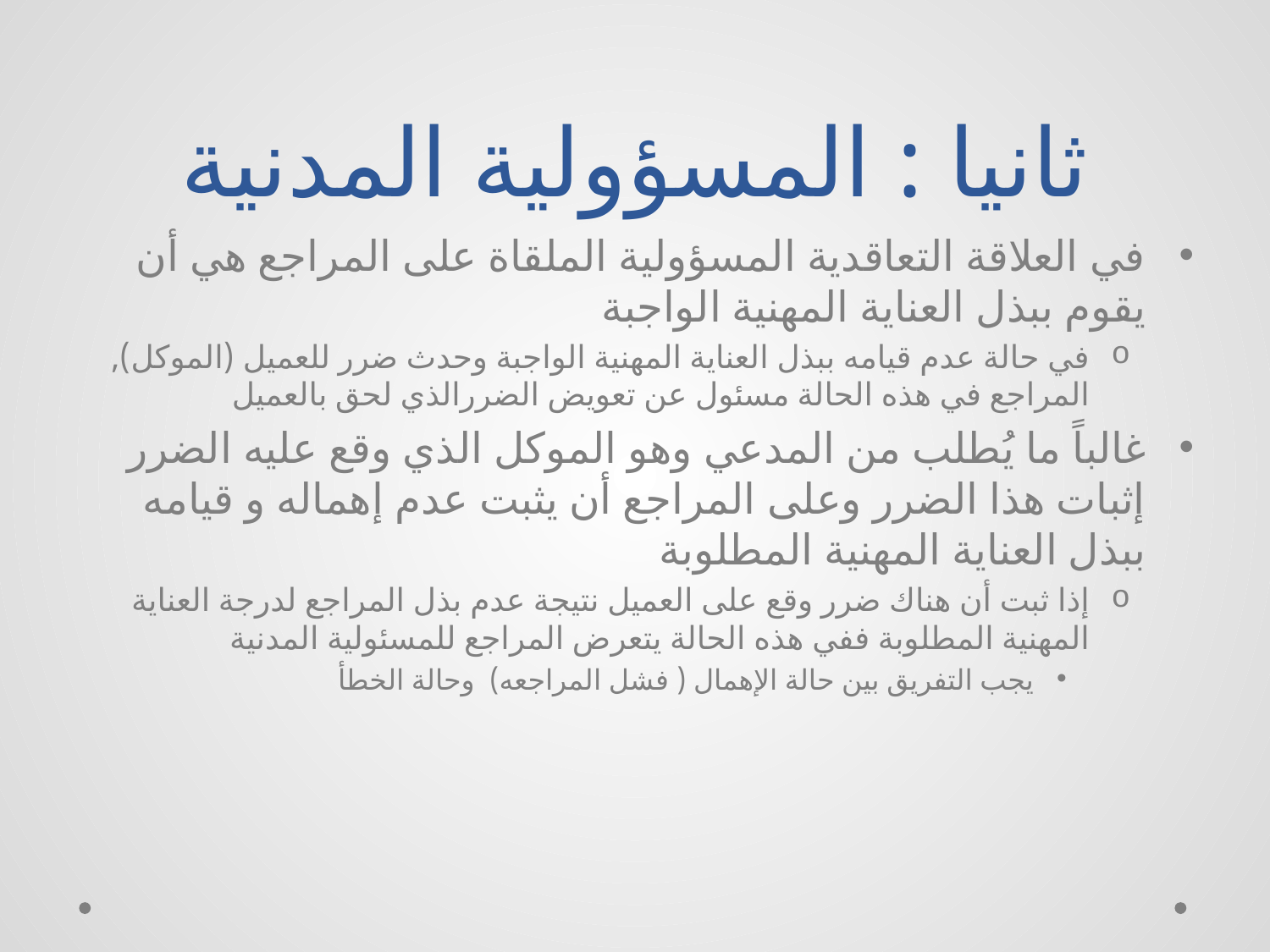

# ثانيا : المسؤولية المدنية
في العلاقة التعاقدية المسؤولية الملقاة على المراجع هي أن يقوم ببذل العناية المهنية الواجبة
في حالة عدم قيامه ببذل العناية المهنية الواجبة وحدث ضرر للعميل (الموكل), المراجع في هذه الحالة مسئول عن تعويض الضررالذي لحق بالعميل
غالباً ما يُطلب من المدعي وهو الموكل الذي وقع عليه الضرر إثبات هذا الضرر وعلى المراجع أن يثبت عدم إهماله و قيامه ببذل العناية المهنية المطلوبة
إذا ثبت أن هناك ضرر وقع على العميل نتيجة عدم بذل المراجع لدرجة العناية المهنية المطلوبة ففي هذه الحالة يتعرض المراجع للمسئولية المدنية
يجب التفريق بين حالة الإهمال ( فشل المراجعه)  وحالة الخطأ